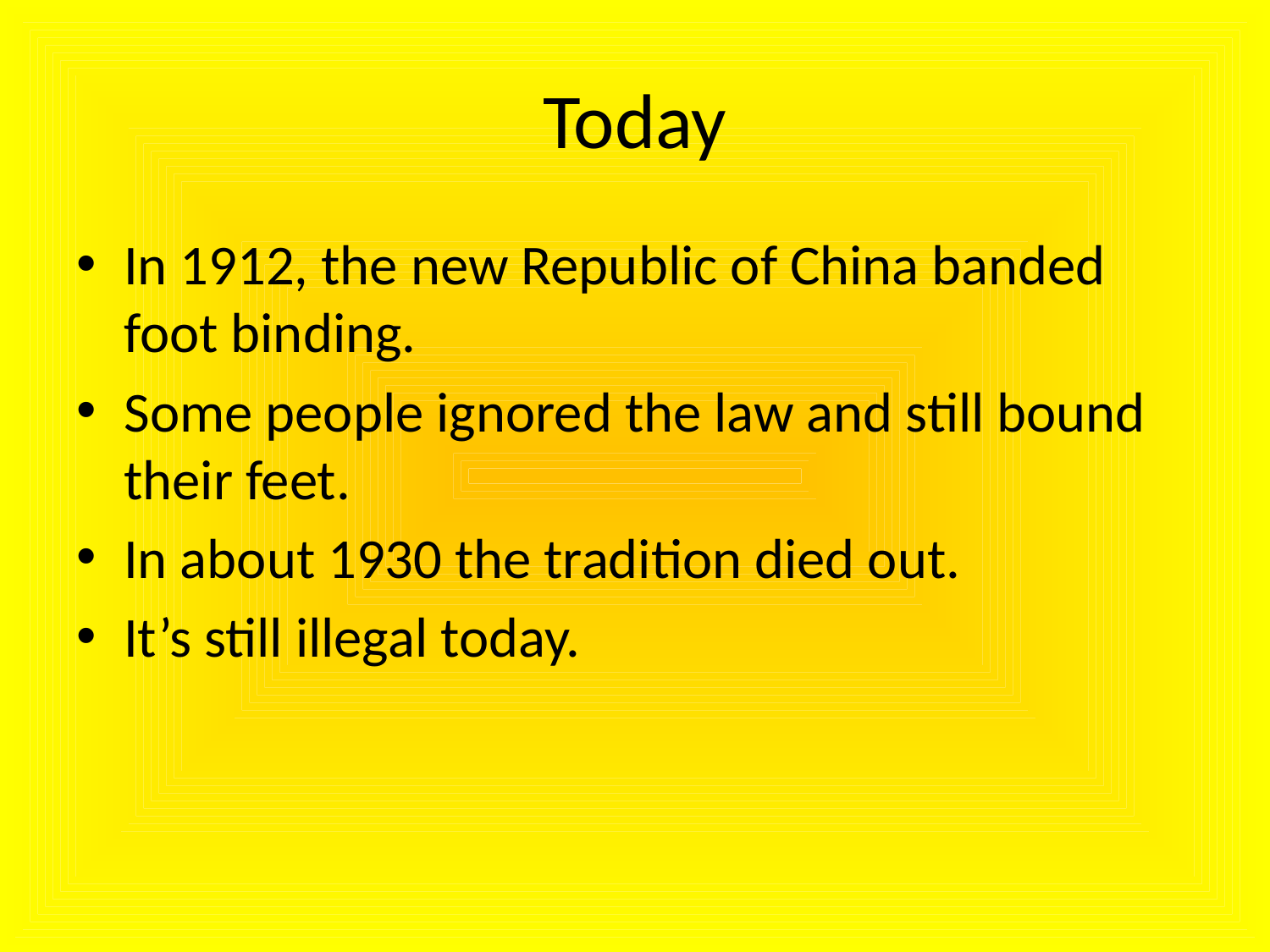

# Today
In 1912, the new Republic of China banded foot binding.
Some people ignored the law and still bound their feet.
In about 1930 the tradition died out.
It’s still illegal today.